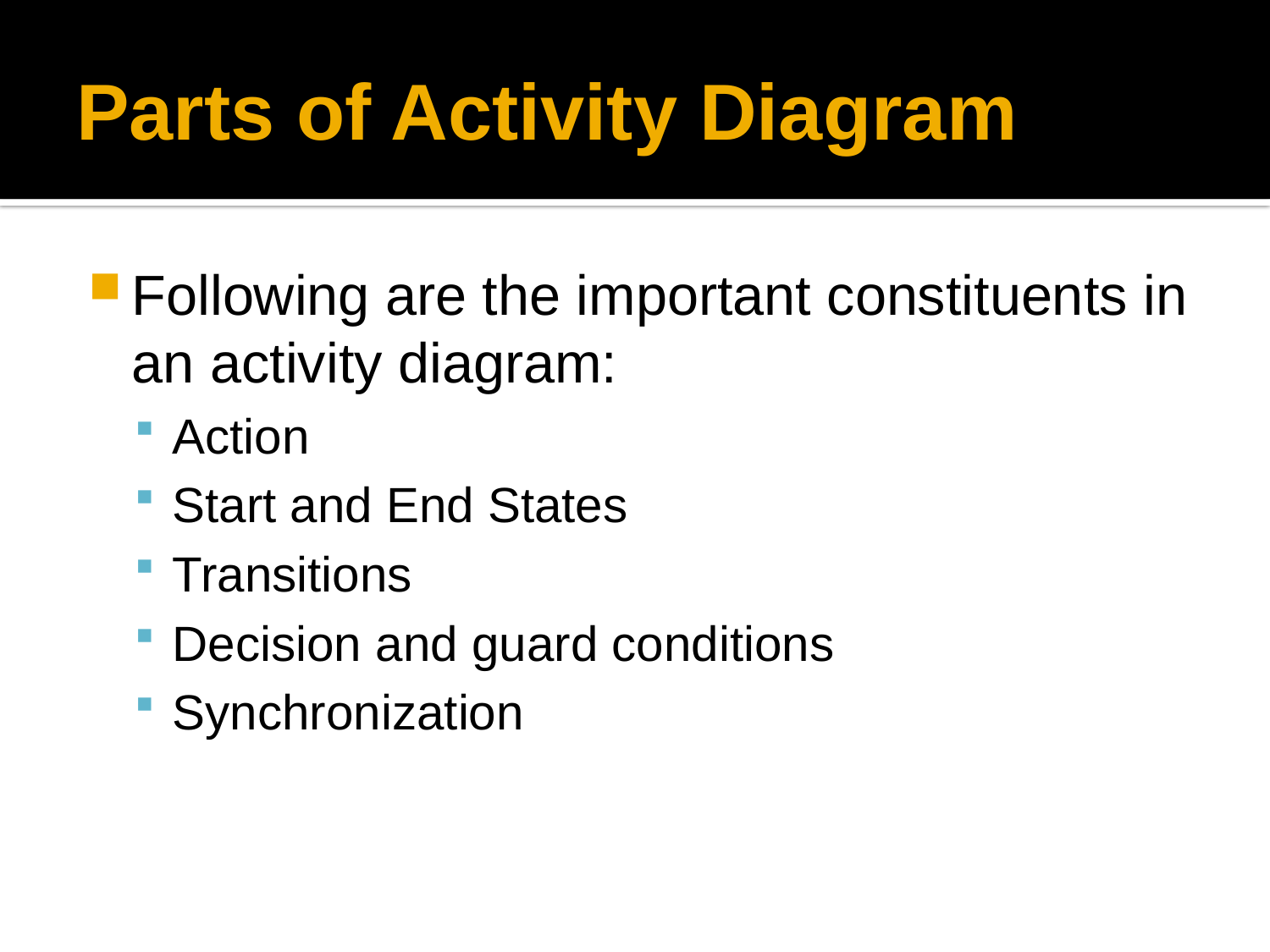

# Parts of Activity Diagram
Following are the important constituents in an activity diagram:
Action
Start and End States
Transitions
Decision and guard conditions
Synchronization